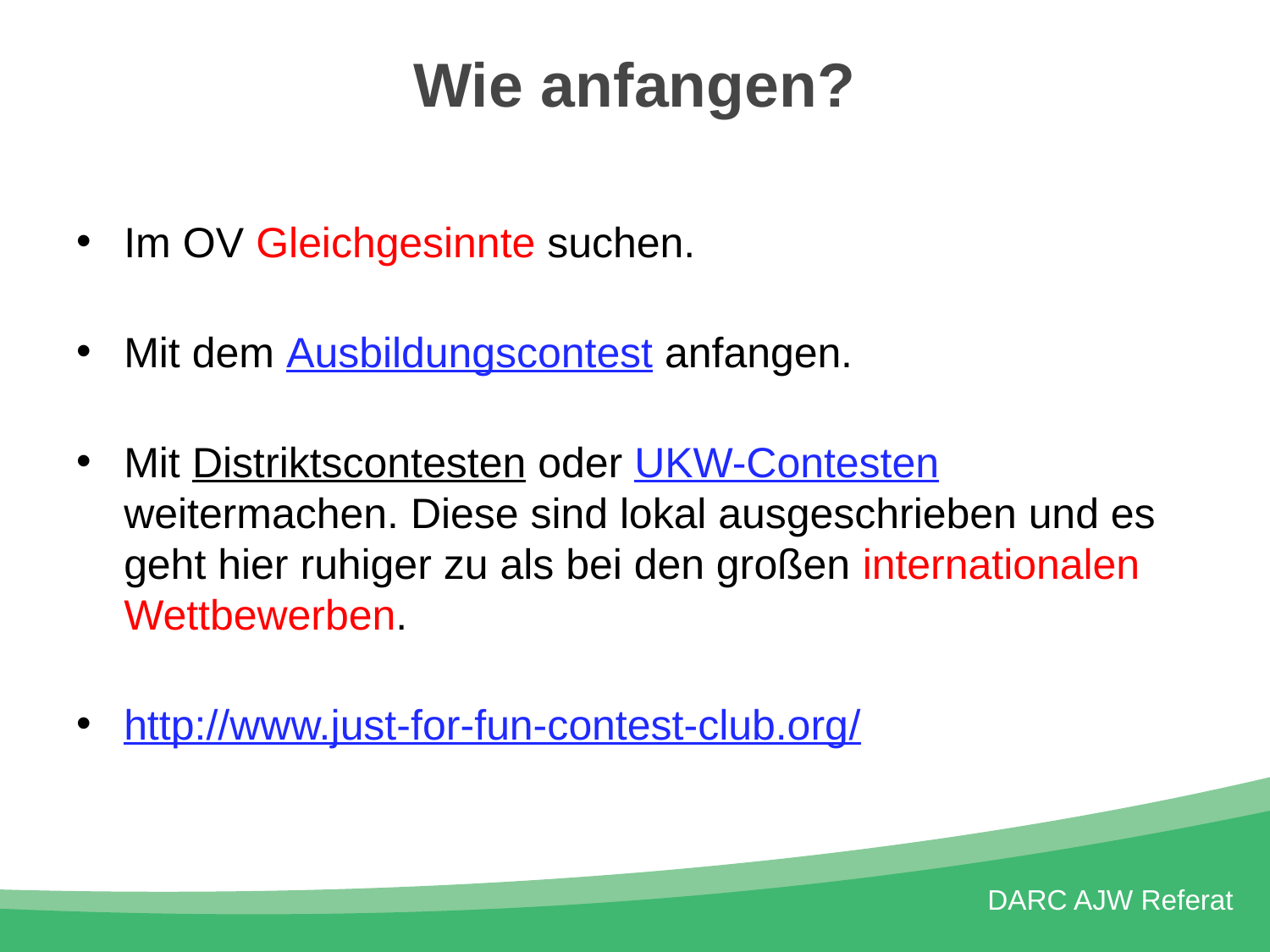

# Wie anfangen?

Im OV Gleichgesinnte suchen.
Mit dem Ausbildungscontest anfangen.
Mit Distriktscontesten oder UKW-Contesten weitermachen. Diese sind lokal ausgeschrieben und es geht hier ruhiger zu als bei den großen internationalen Wettbewerben.
http://www.just-for-fun-contest-club.org/